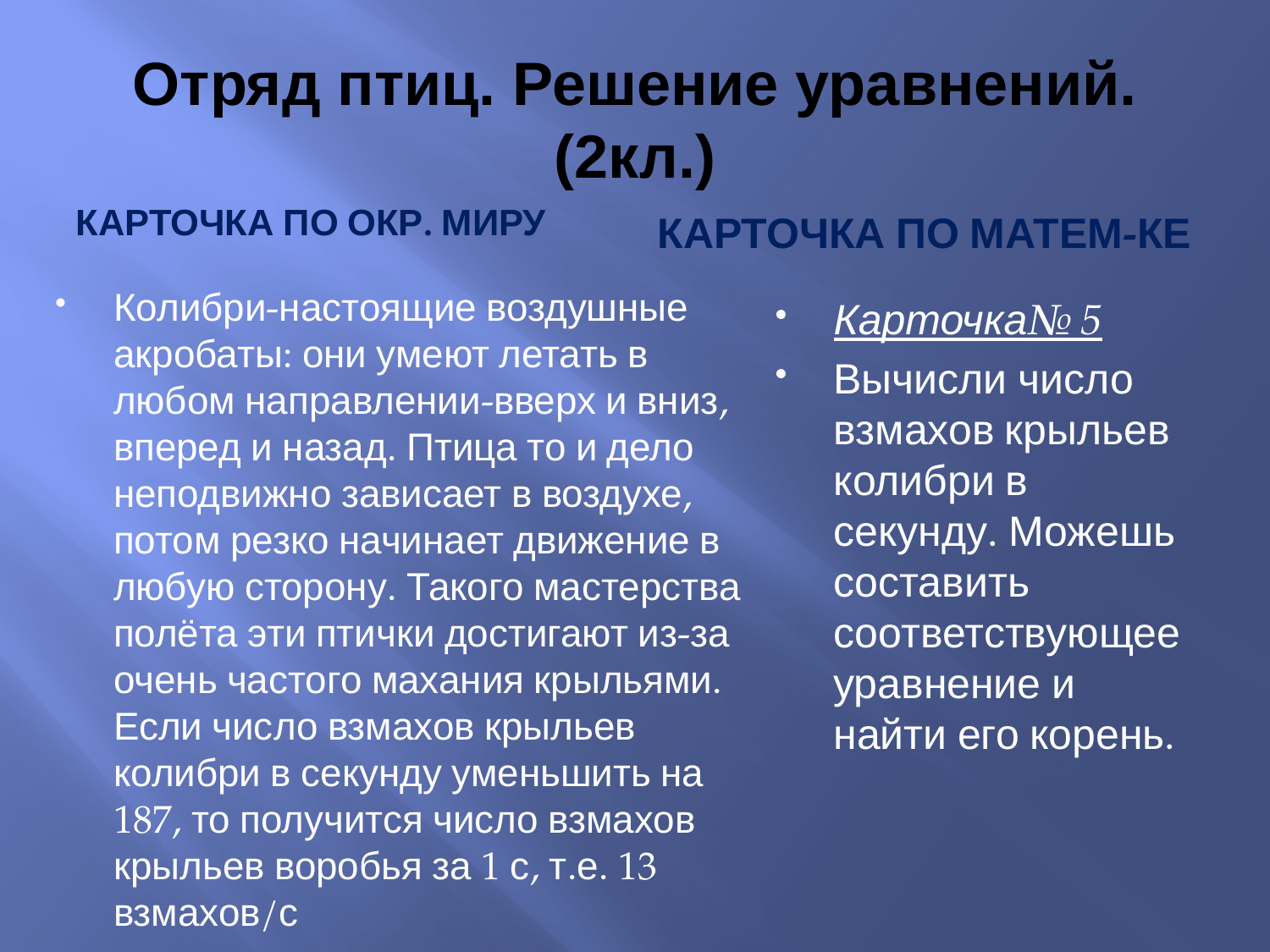

# Отряд птиц. Решение уравнений. (2кл.)
Карточка по окр. миру
Карточка по матем-ке
Колибри-настоящие воздушные акробаты: они умеют летать в любом направлении-вверх и вниз, вперед и назад. Птица то и дело неподвижно зависает в воздухе, потом резко начинает движение в любую сторону. Такого мастерства полёта эти птички достигают из-за очень частого махания крыльями. Если число взмахов крыльев колибри в секунду уменьшить на 187, то получится число взмахов крыльев воробья за 1 с, т.е. 13 взмахов/с
Карточка№ 5
Вычисли число взмахов крыльев колибри в секунду. Можешь составить соответствующее уравнение и найти его корень.